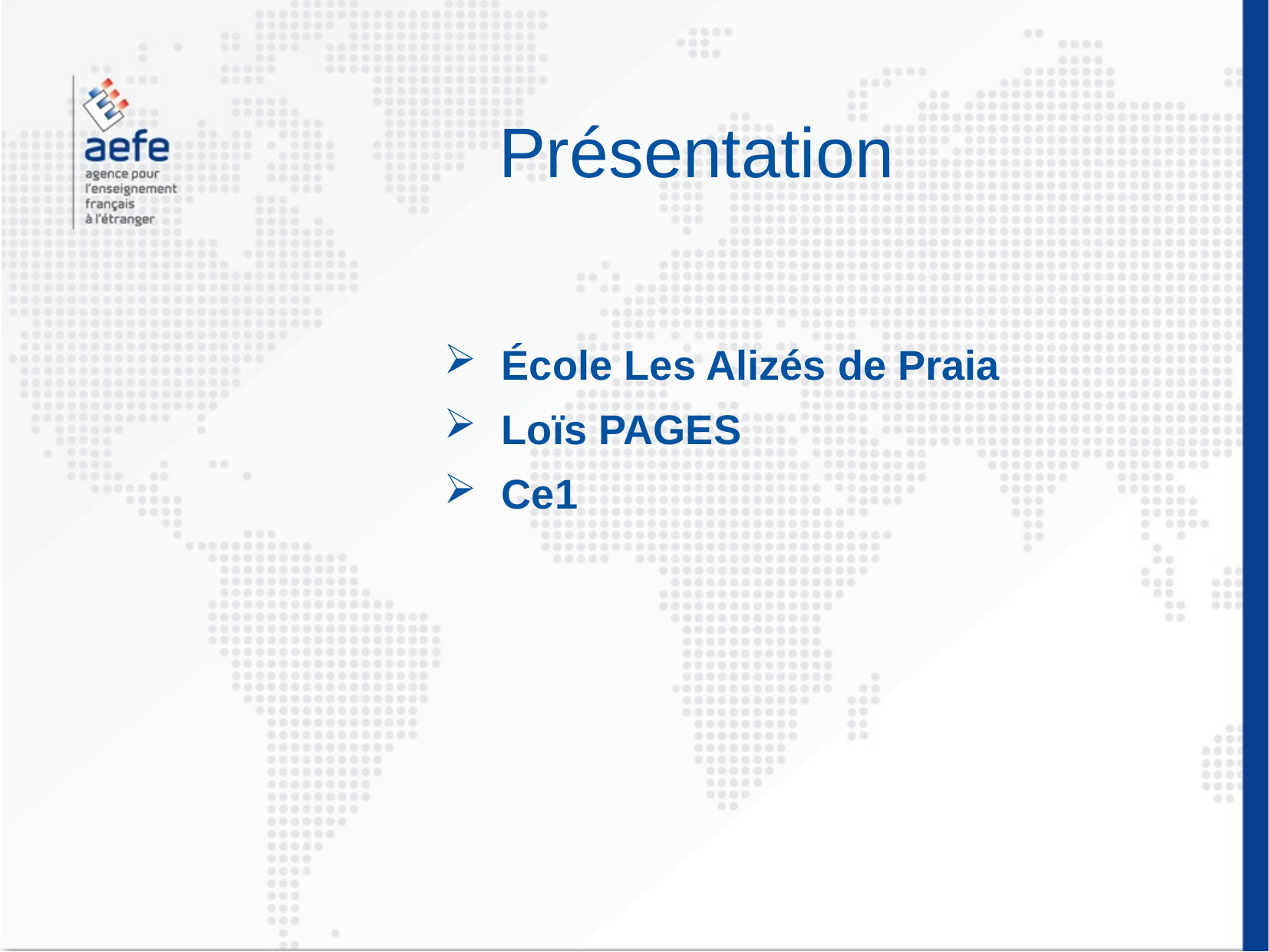

# Présentation
École Les Alizés de Praia
Loïs PAGES
Ce1